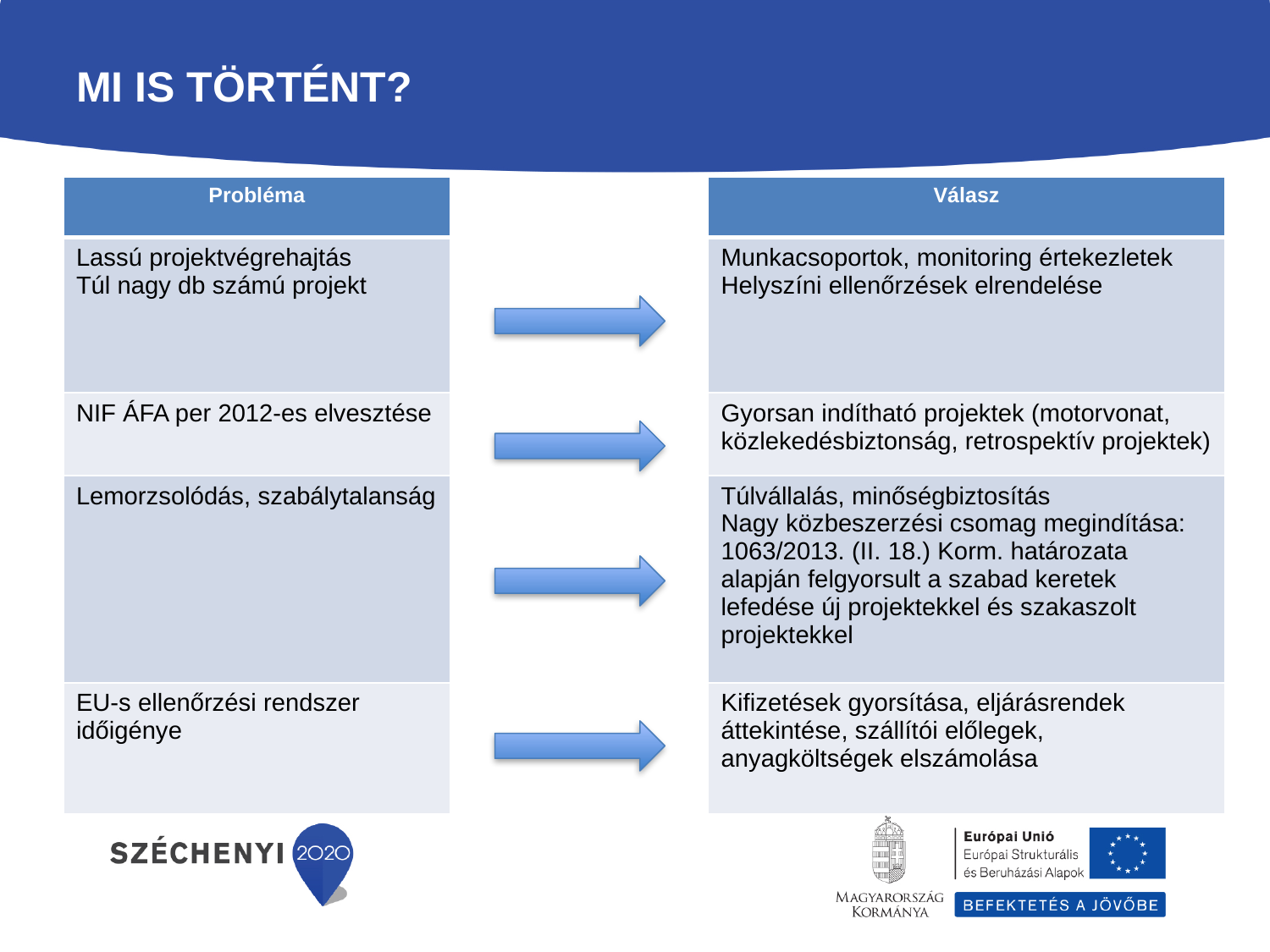

# Mi is történt?
| Probléma |  | Válasz |
| --- | --- | --- |
| Lassú projektvégrehajtás Túl nagy db számú projekt |  | Munkacsoportok, monitoring értekezletek Helyszíni ellenőrzések elrendelése |
| NIF ÁFA per 2012-es elvesztése |  | Gyorsan indítható projektek (motorvonat, közlekedésbiztonság, retrospektív projektek) |
| Lemorzsolódás, szabálytalanság |  | Túlvállalás, minőségbiztosítás Nagy közbeszerzési csomag megindítása: 1063/2013. (II. 18.) Korm. határozata alapján felgyorsult a szabad keretek lefedése új projektekkel és szakaszolt projektekkel |
| EU-s ellenőrzési rendszer időigénye |  | Kifizetések gyorsítása, eljárásrendek áttekintése, szállítói előlegek, anyagköltségek elszámolása |